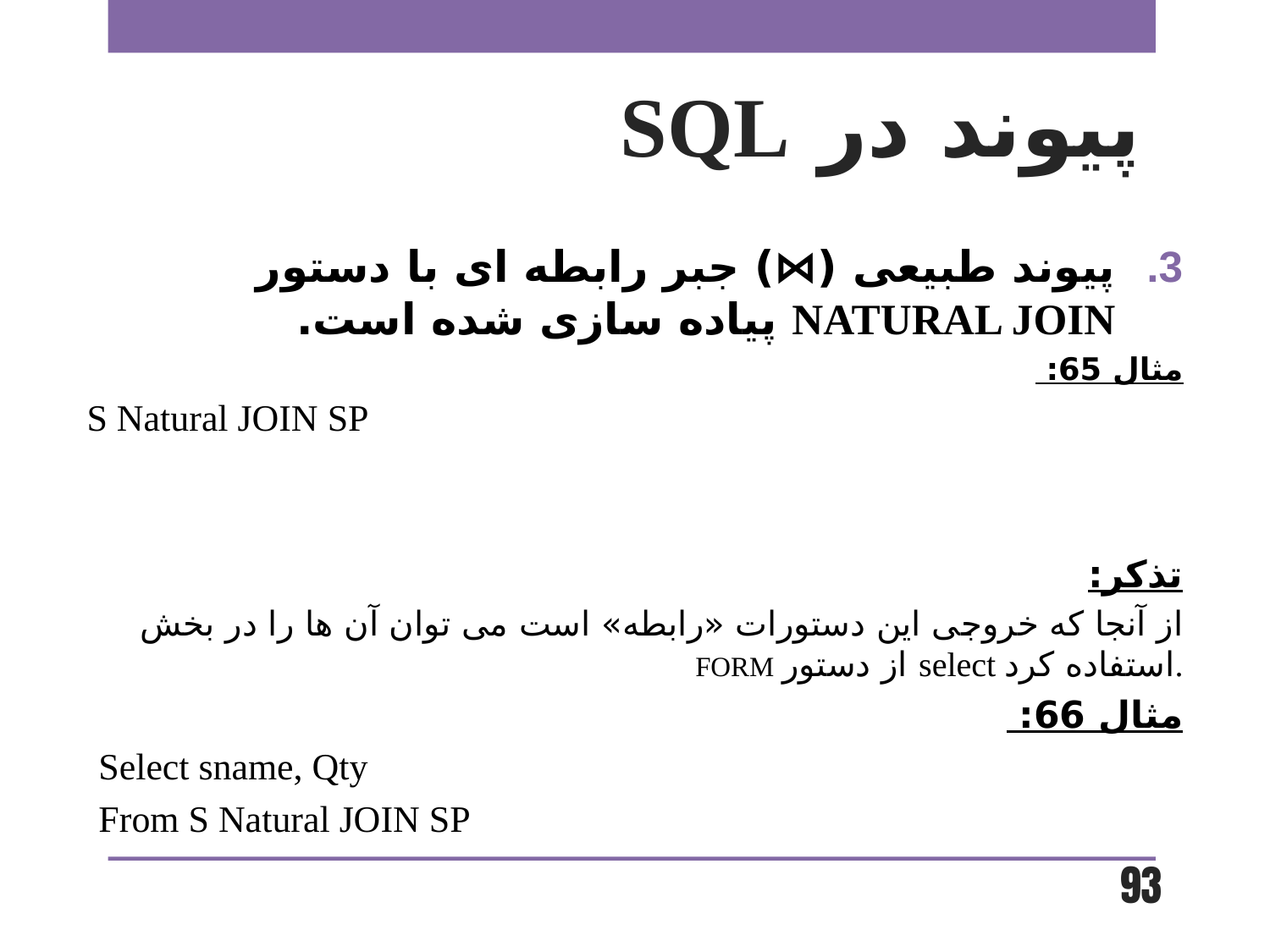

# پیوند در SQL
پیوند طبیعی (⋈) جبر رابطه ای با دستور NATURAL JOIN پیاده سازی شده است.
مثال 65:
S Natural JOIN SP

تذکر:
 از آنجا که خروجی این دستورات «رابطه» است می توان آن ها را در بخش FORM از دستور select استفاده کرد.
مثال 66:
Select sname, Qty
From S Natural JOIN SP
93